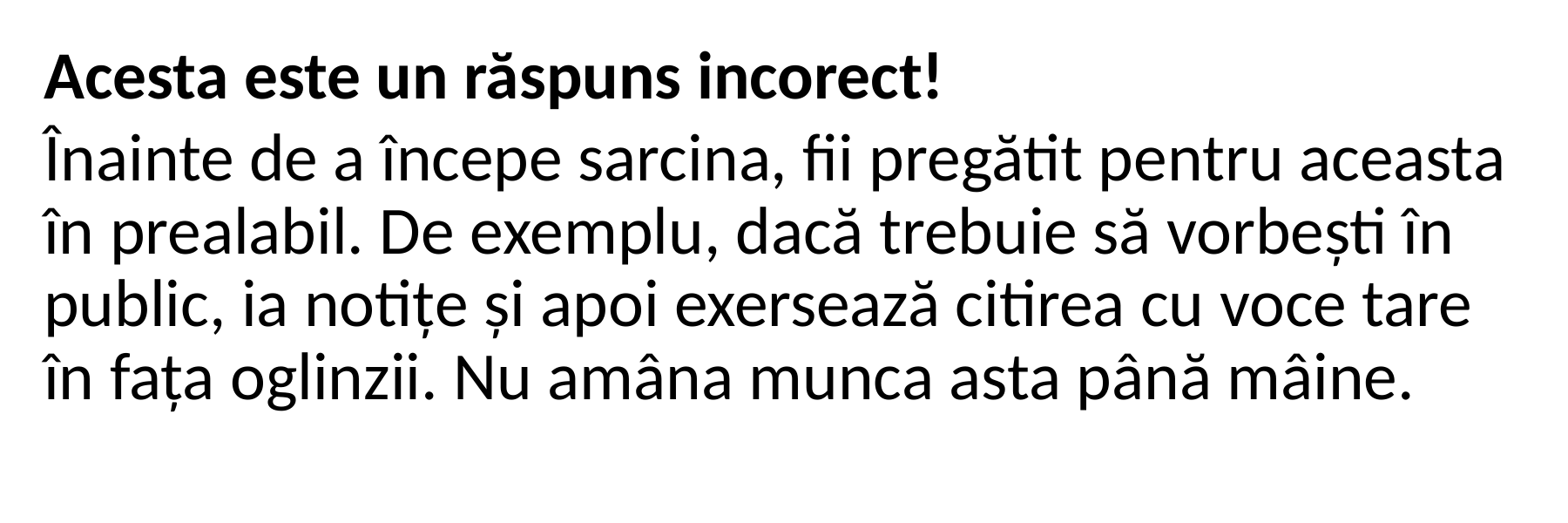

Acesta este un răspuns incorect!
Înainte de a începe sarcina, fii pregătit pentru aceasta în prealabil. De exemplu, dacă trebuie să vorbești în public, ia notițe și apoi exersează citirea cu voce tare în fața oglinzii. Nu amâna munca asta până mâine.